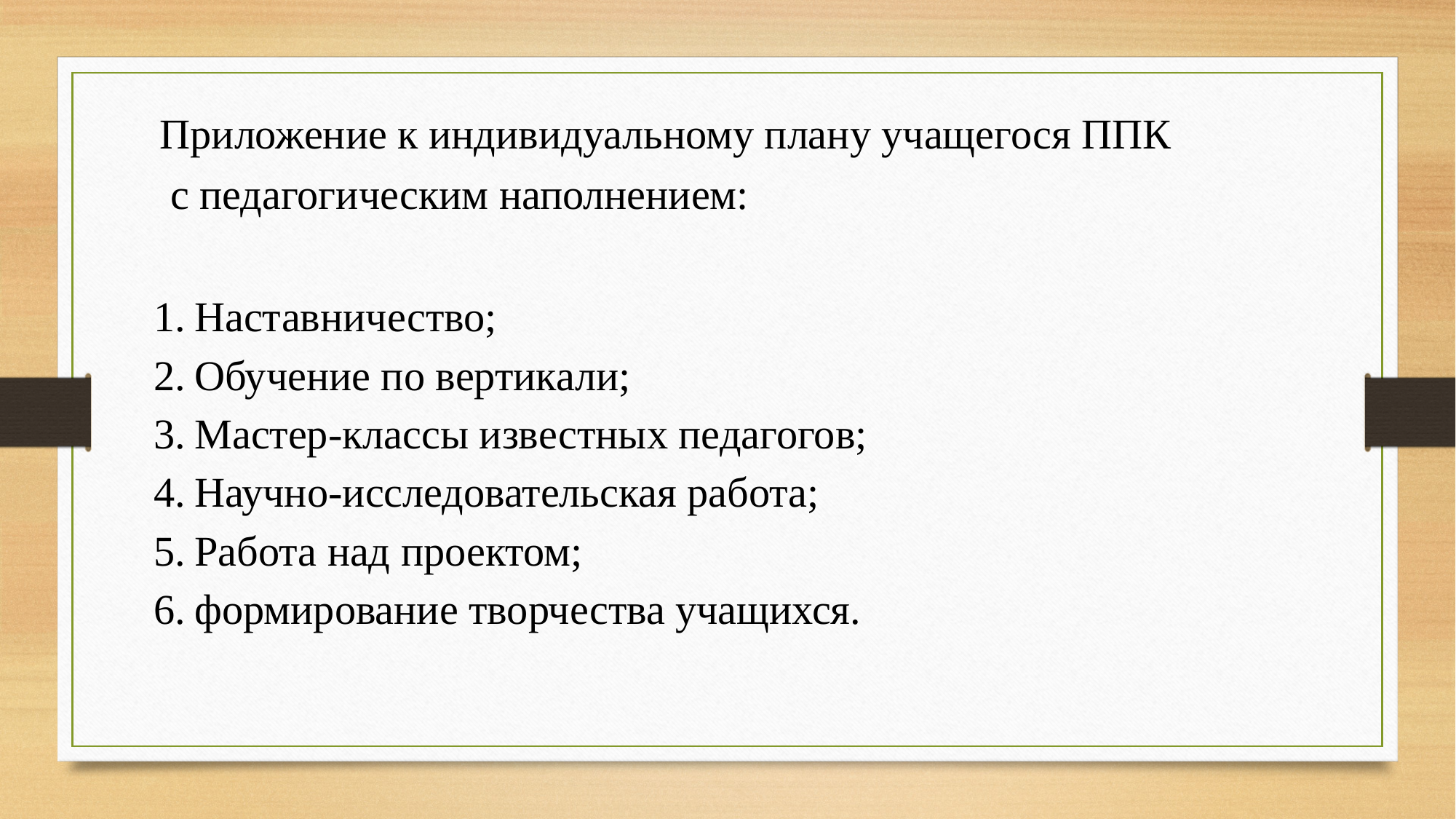

Приложение к индивидуальному плану учащегося ППК
 с педагогическим наполнением:

Наставничество;
Обучение по вертикали;
Мастер-классы известных педагогов;
Научно-исследовательская работа;
Работа над проектом;
формирование творчества учащихся.